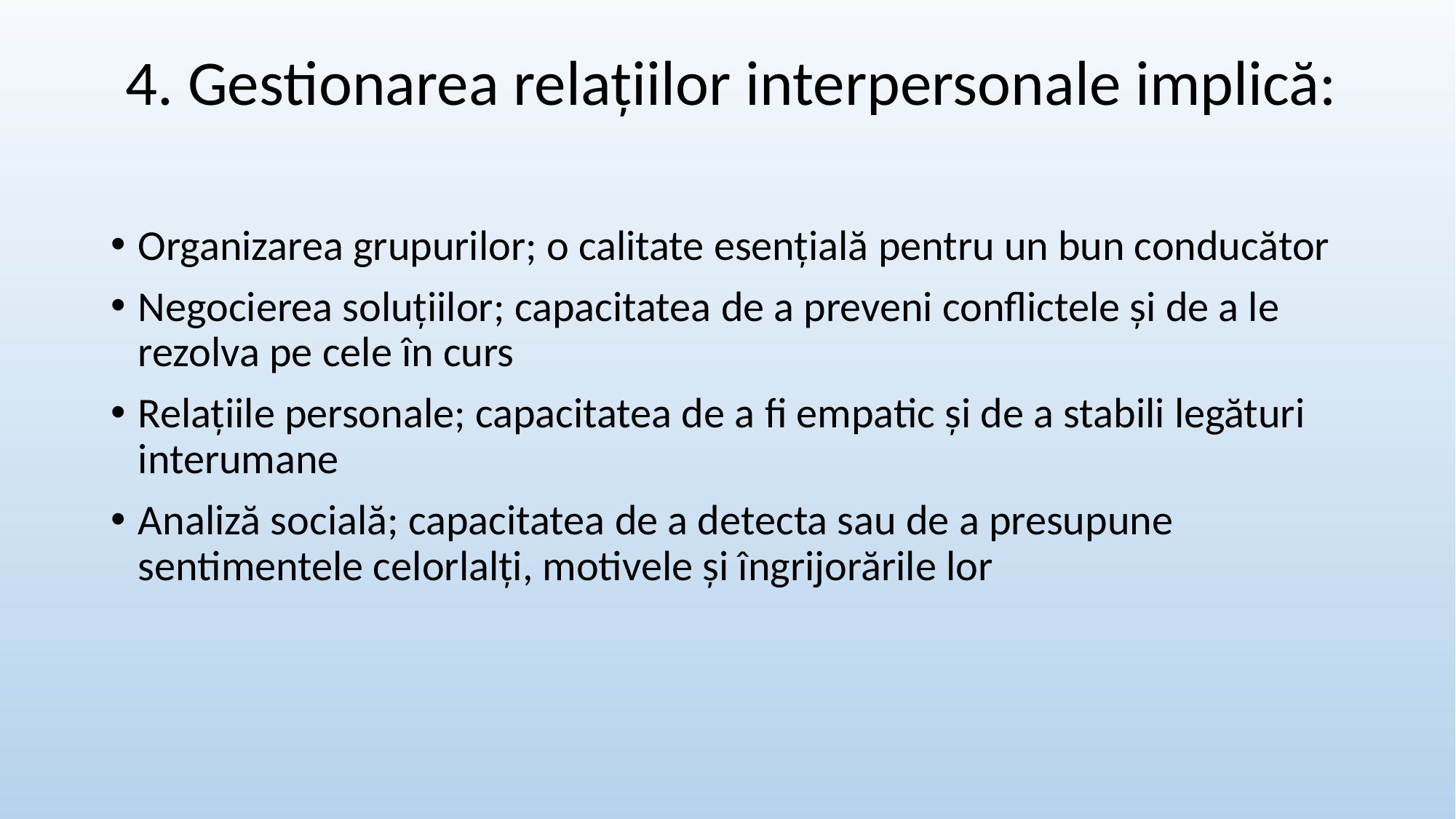

# 4. Gestionarea relațiilor interpersonale implică:
Organizarea grupurilor; o calitate esențială pentru un bun conducător
Negocierea soluțiilor; capacitatea de a preveni conflictele și de a le rezolva pe cele în curs
Relațiile personale; capacitatea de a fi empatic și de a stabili legături interumane
Analiză socială; capacitatea de a detecta sau de a presupune sentimentele celorlalți, motivele și îngrijorările lor